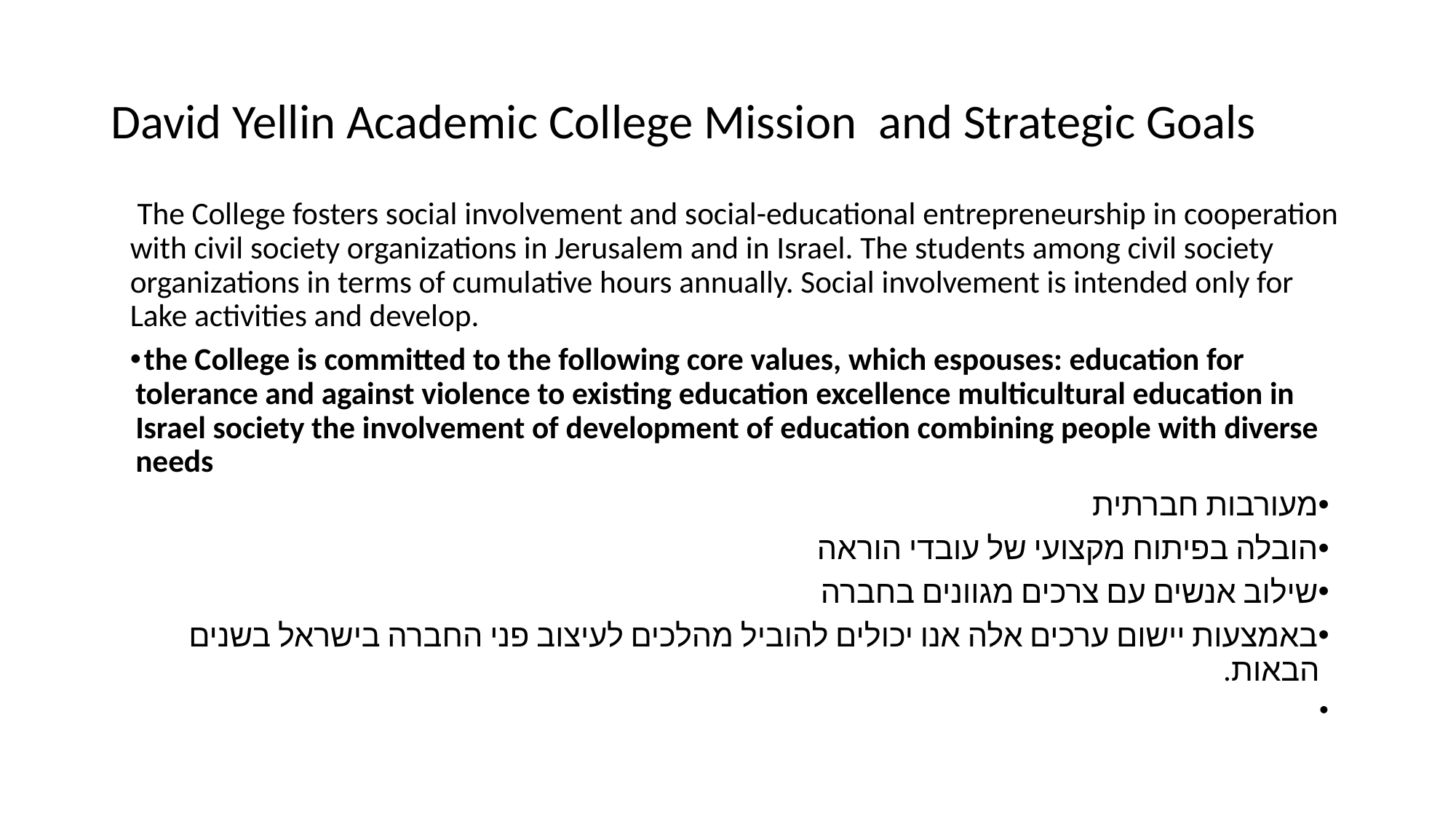

# David Yellin Academic College Mission  and Strategic Goals
 The College fosters social involvement and social-educational entrepreneurship in cooperation with civil society organizations in Jerusalem and in Israel. The students among civil society organizations in terms of cumulative hours annually. Social involvement is intended only for Lake activities and develop.
 the College is committed to the following core values, which espouses: education for tolerance and against violence to existing education excellence multicultural education in Israel society the involvement of development of education combining people with diverse needs
מעורבות חברתית
הובלה בפיתוח מקצועי של עובדי הוראה
שילוב אנשים עם צרכים מגוונים בחברה
באמצעות יישום ערכים אלה אנו יכולים להוביל מהלכים לעיצוב פני החברה בישראל בשנים הבאות.